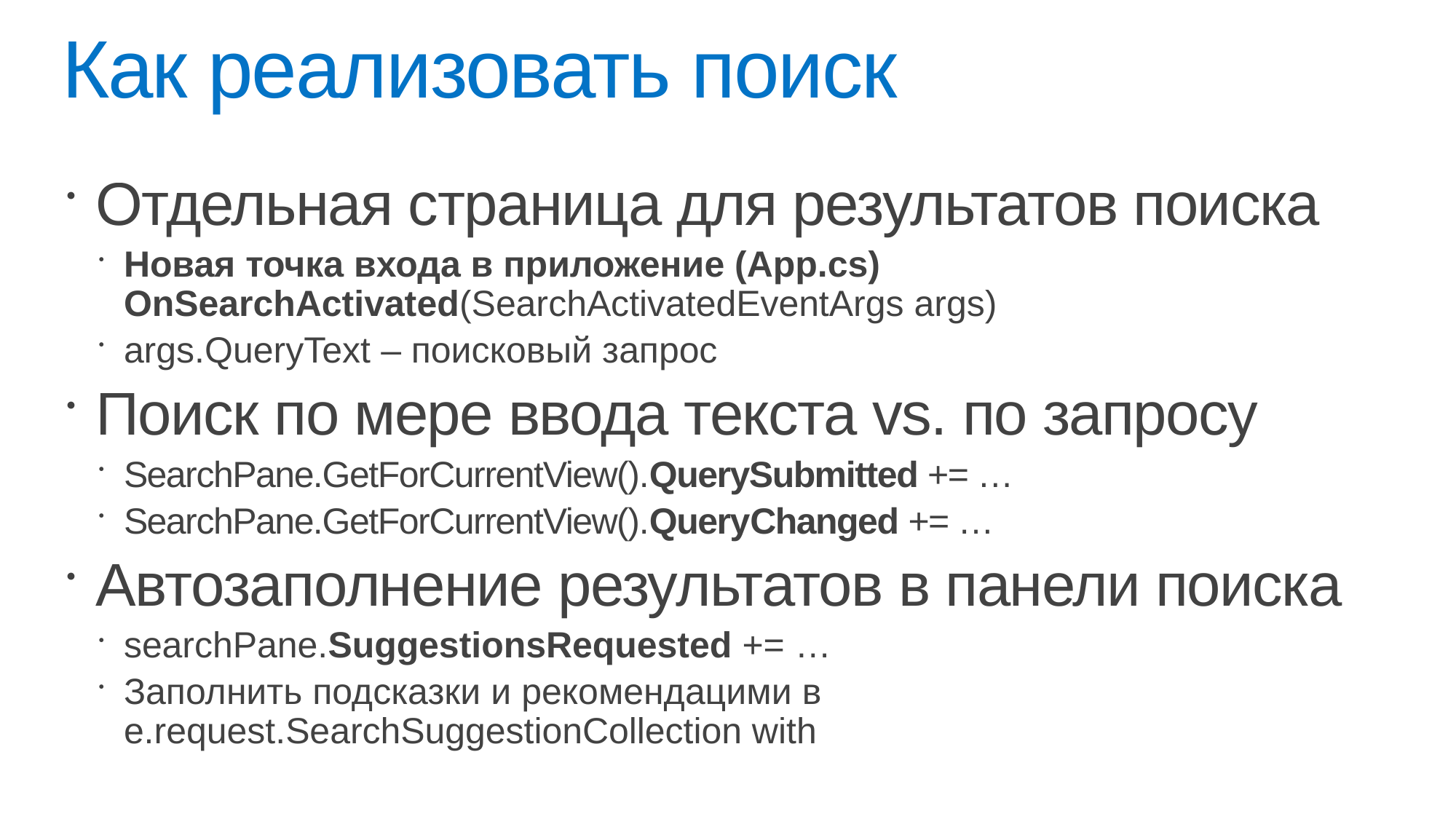

# Как реализовать поиск
Отдельная страница для результатов поиска
Новая точка входа в приложение (App.cs) OnSearchActivated(SearchActivatedEventArgs args)
args.QueryText – поисковый запрос
Поиск по мере ввода текста vs. по запросу
SearchPane.GetForCurrentView().QuerySubmitted += …
SearchPane.GetForCurrentView().QueryChanged += …
Автозаполнение результатов в панели поиска
searchPane.SuggestionsRequested += …
Заполнить подсказки и рекомендацими в e.request.SearchSuggestionCollection with